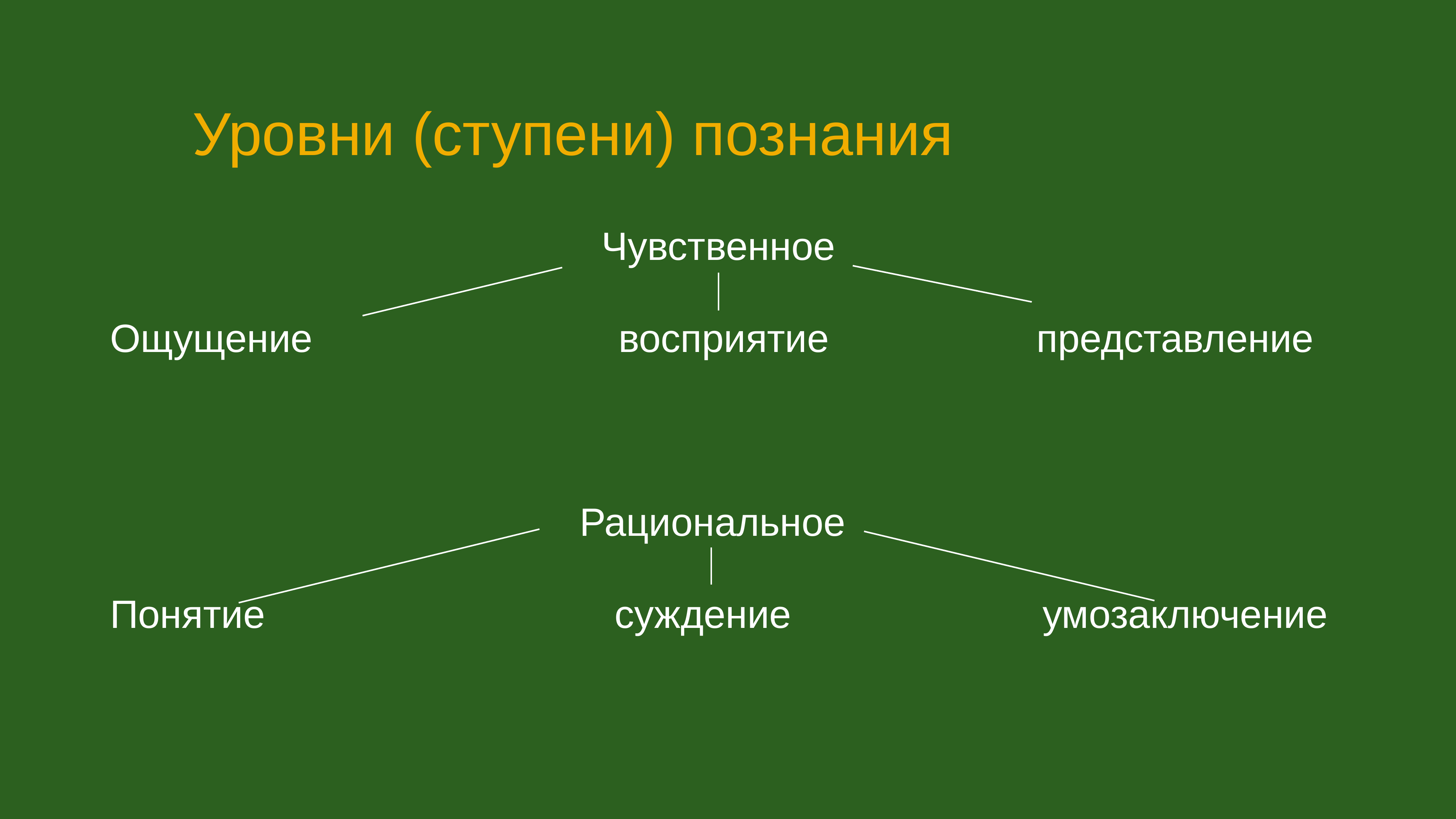

#
Уровни (ступени) познания
                                             Чувственное
Ощущение                            восприятие                   представление

                                           Рациональное
Понятие                                суждение                       умозаключение